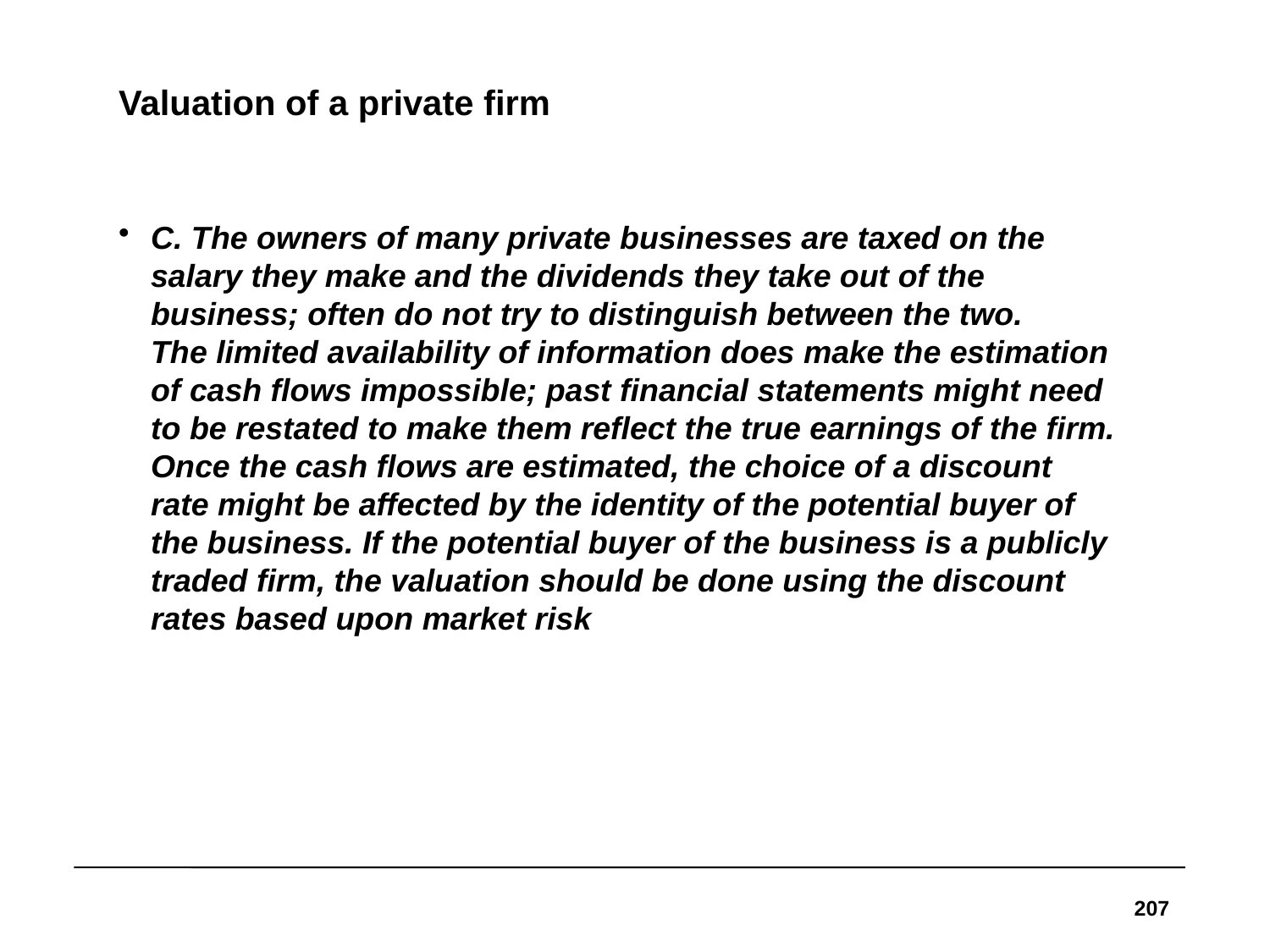

# Valuation of a private firm
C. The owners of many private businesses are taxed on the salary they make and the dividends they take out of the business; often do not try to distinguish between the two.
The limited availability of information does make the estimation of cash flows impossible; past financial statements might need to be restated to make them reflect the true earnings of the firm. Once the cash flows are estimated, the choice of a discount rate might be affected by the identity of the potential buyer of the business. If the potential buyer of the business is a publicly traded firm, the valuation should be done using the discount rates based upon market risk